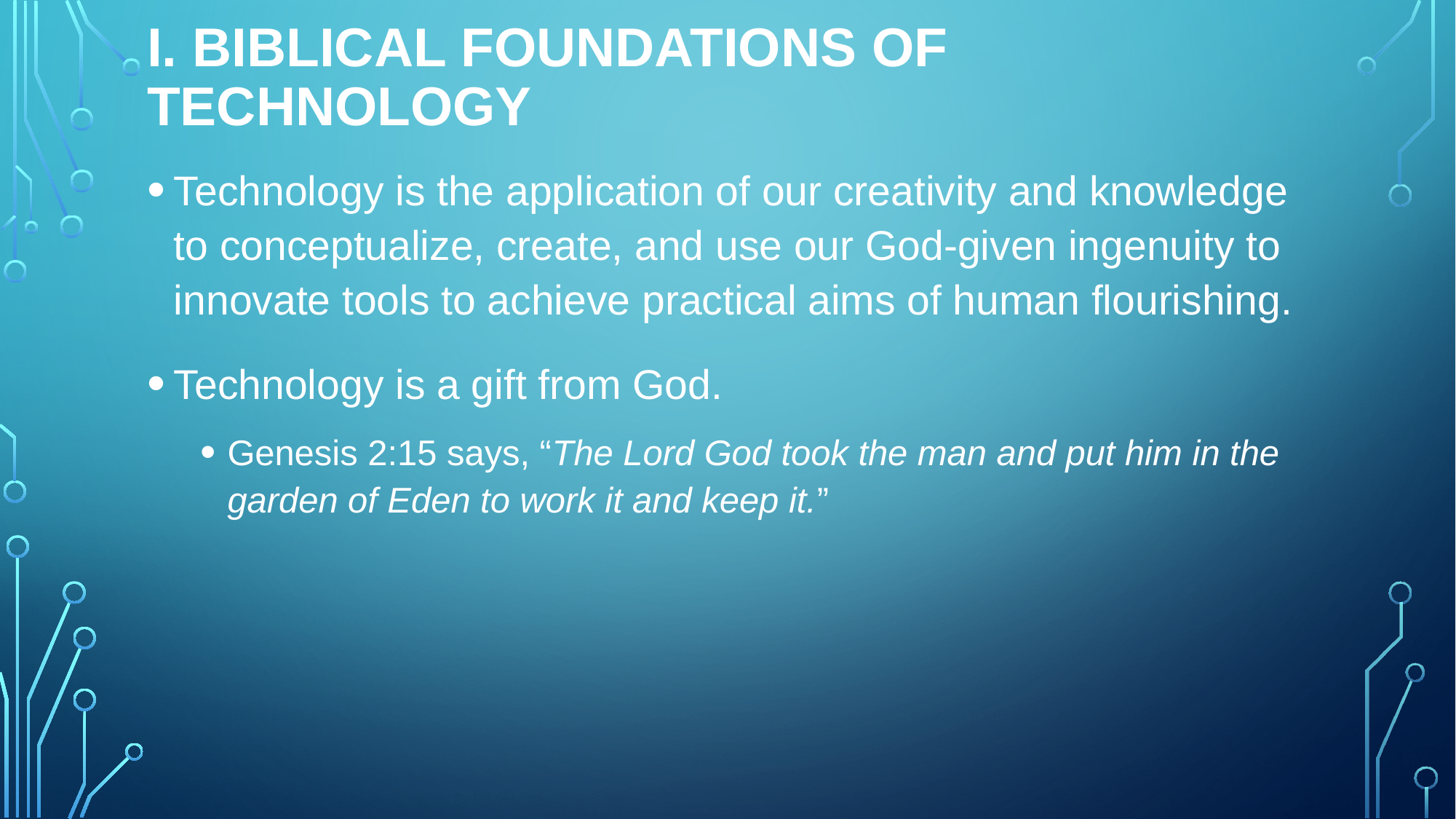

# I. Biblical Foundations of Technology
Technology is the application of our creativity and knowledge to conceptualize, create, and use our God-given ingenuity to innovate tools to achieve practical aims of human flourishing.
Technology is a gift from God.
Genesis 2:15 says, “The Lord God took the man and put him in the garden of Eden to work it and keep it.”